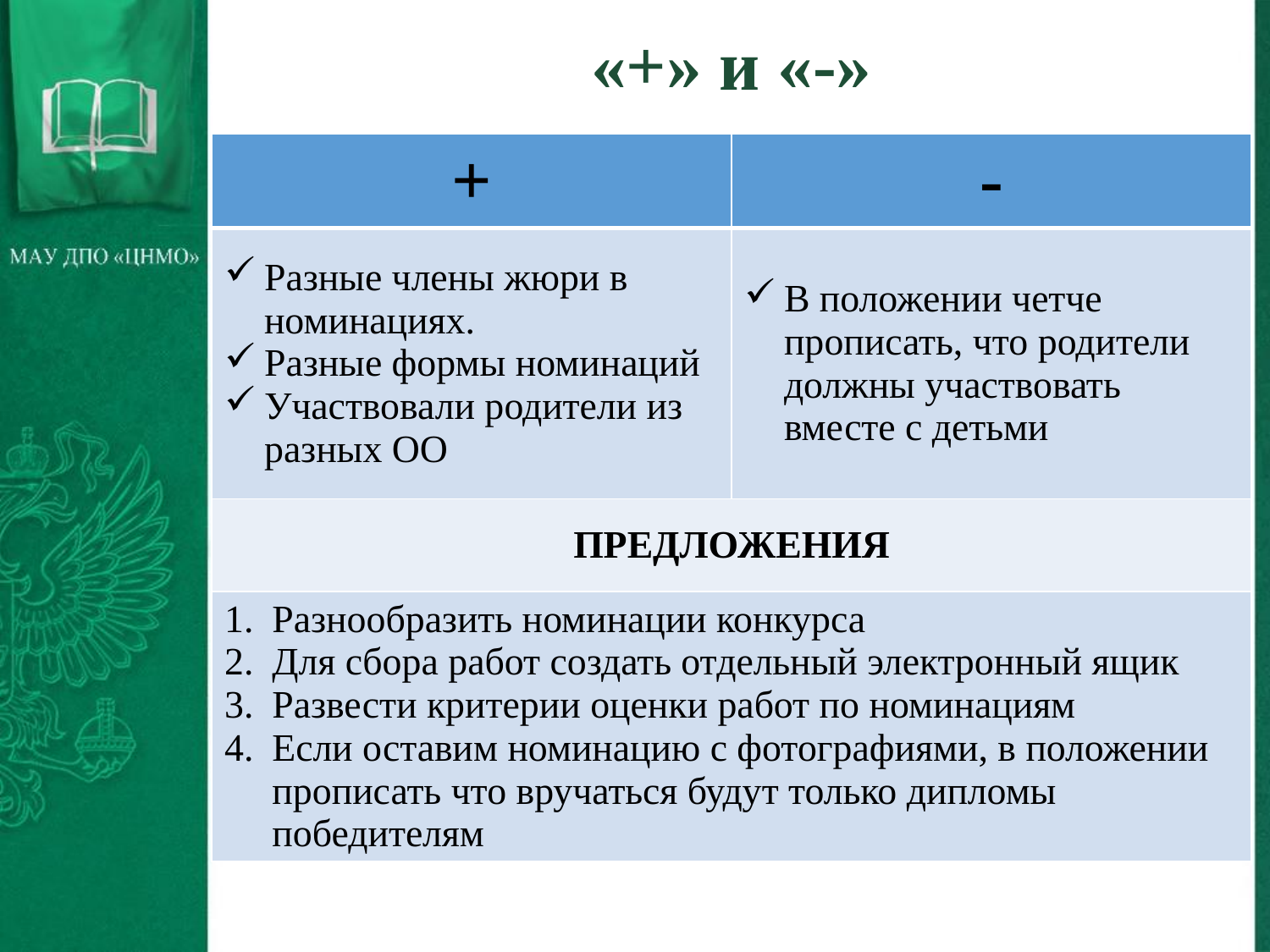

# «+» и «-»
| + | - |
| --- | --- |
| Разные члены жюри в номинациях. Разные формы номинаций Участвовали родители из разных ОО | В положении четче прописать, что родители должны участвовать вместе с детьми |
| ПРЕДЛОЖЕНИЯ |  |
| Разнообразить номинации конкурса Для сбора работ создать отдельный электронный ящик Развести критерии оценки работ по номинациям Если оставим номинацию с фотографиями, в положении прописать что вручаться будут только дипломы победителям |  |